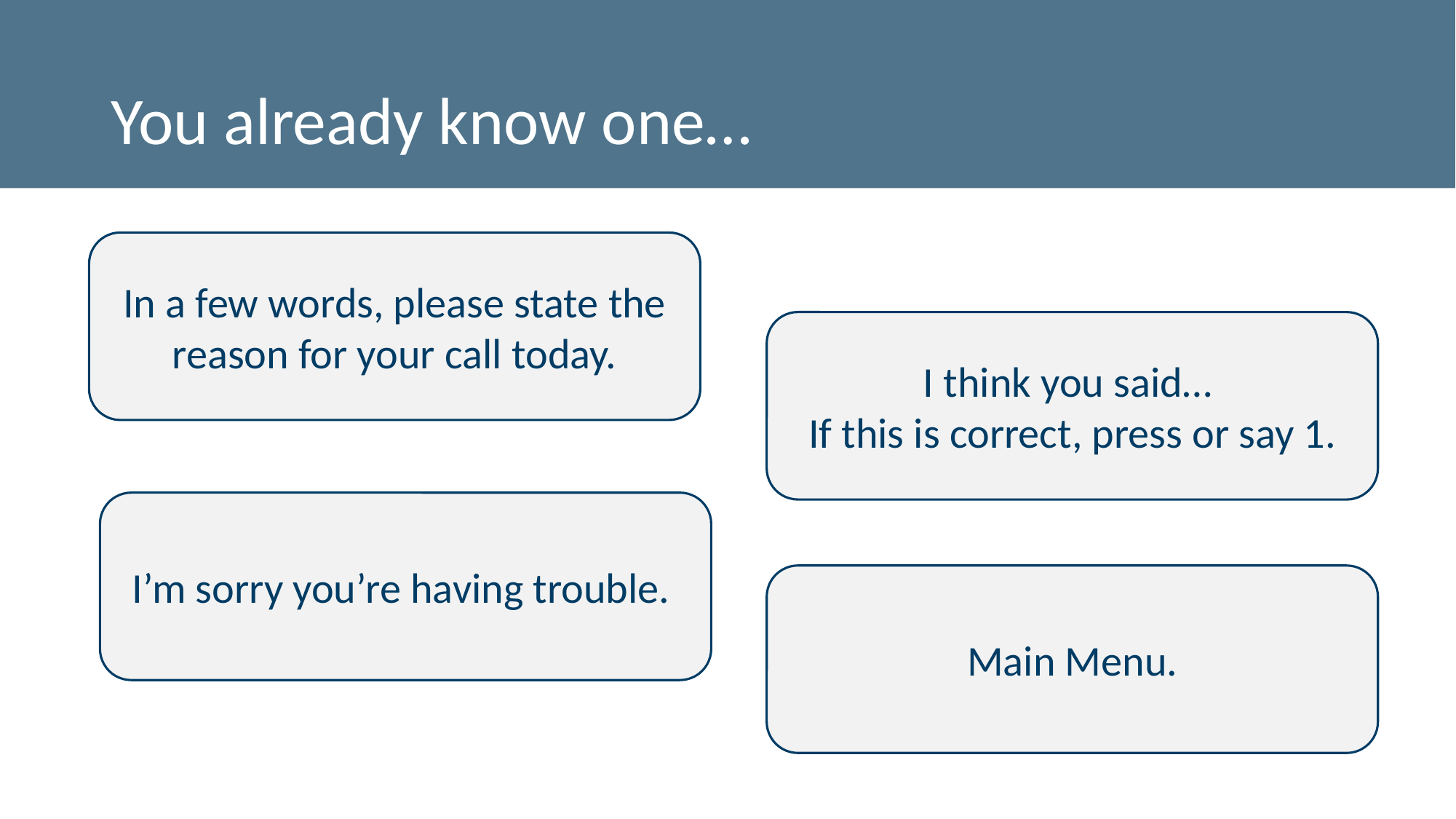

# You already know one…

In a few words, please state the reason for your call today.
I think you said…
If this is correct, press or say 1.
I’m sorry you’re having trouble.
Main Menu.